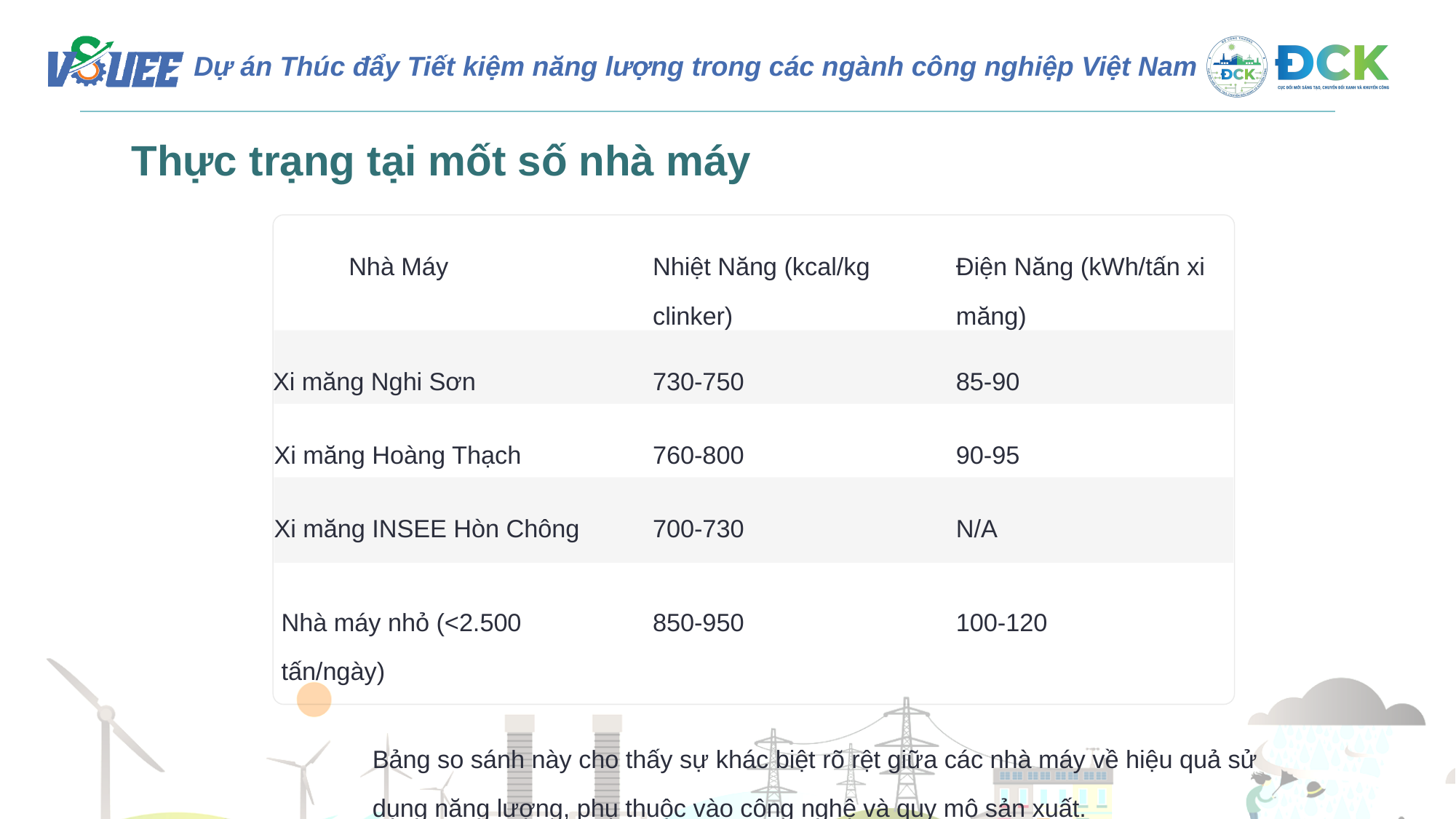

Thực trạng tại mốt số nhà máy

Nhà Máy
Nhiệt Năng (kcal/kg clinker)
Điện Năng (kWh/tấn xi măng)

Xi măng Nghi Sơn
730-750
85-90

Xi măng Hoàng Thạch
760-800
90-95

Xi măng INSEE Hòn Chông
700-730
N/A
Nhà máy nhỏ (<2.500 tấn/ngày)
850-950
100-120

Bảng so sánh này cho thấy sự khác biệt rõ rệt giữa các nhà máy về hiệu quả sử dụng năng lượng, phụ thuộc vào công nghệ và quy mô sản xuất.